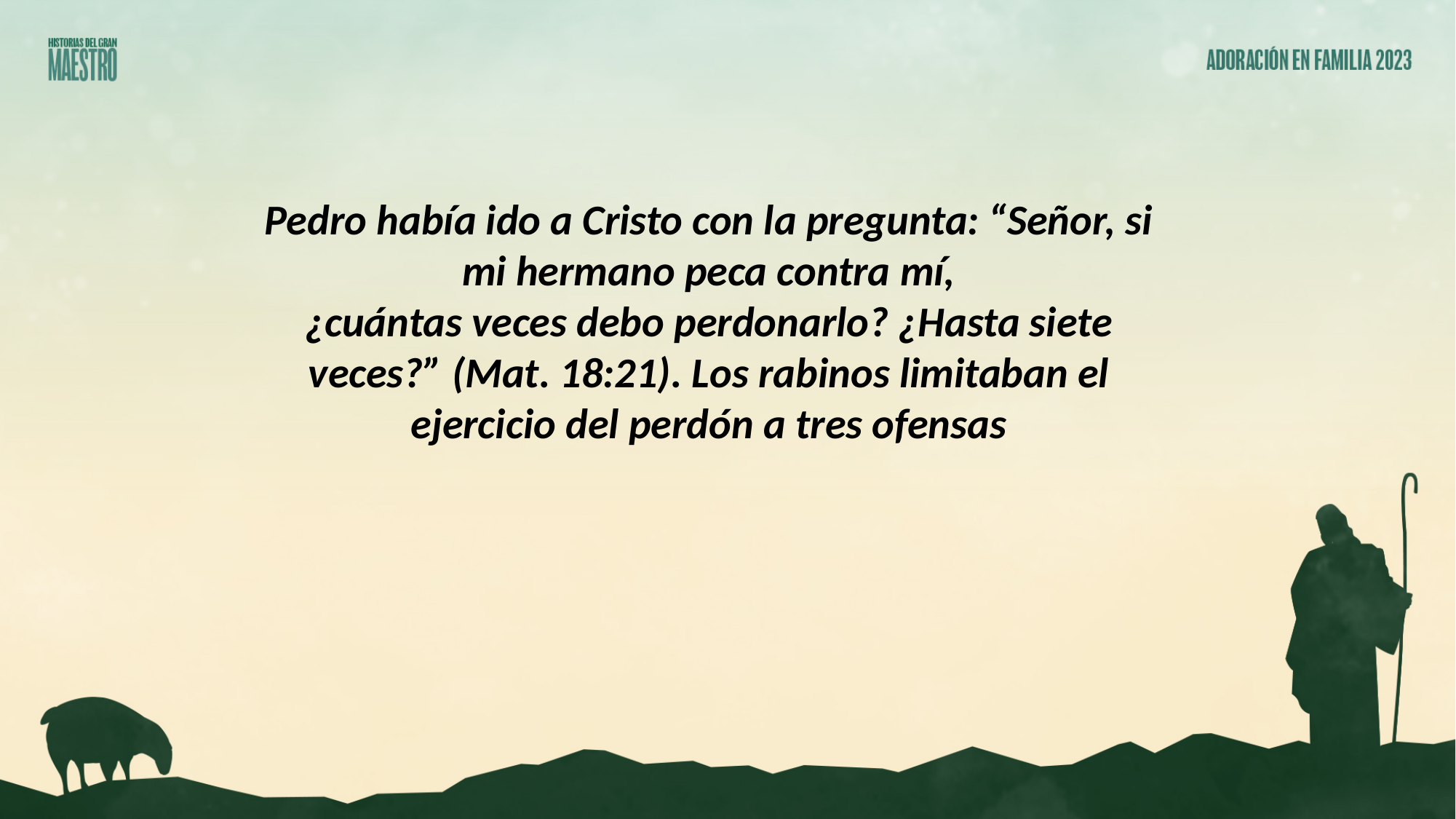

Pedro había ido a Cristo con la pregunta: “Señor, si mi hermano peca contra mí,
¿cuántas veces debo perdonarlo? ¿Hasta siete veces?” (Mat. 18:21). Los rabinos limitaban el ejercicio del perdón a tres ofensas